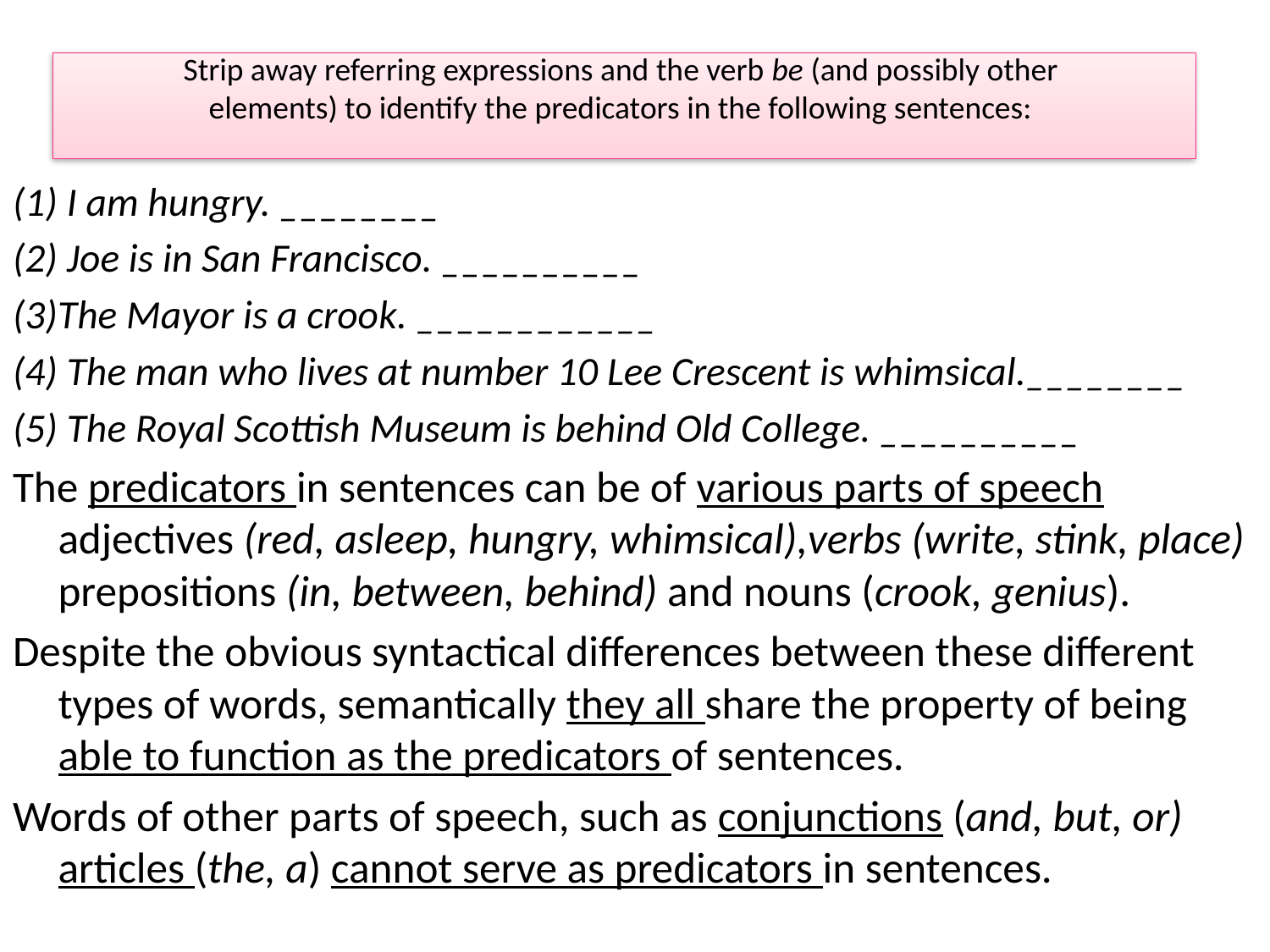

# Strip away referring expressions and the verb be (and possibly other elements) to identify the predicators in the following sentences:
(1) I am hungry. ________
(2) Joe is in San Francisco. __________
(3)The Mayor is a crook. ____________
(4) The man who lives at number 10 Lee Crescent is whimsical.________
(5) The Royal Scottish Museum is behind Old College. __________
The predicators in sentences can be of various parts of speech adjectives (red, asleep, hungry, whimsical),verbs (write, stink, place) prepositions (in, between, behind) and nouns (crook, genius).
Despite the obvious syntactical differences between these different types of words, semantically they all share the property of being able to function as the predicators of sentences.
Words of other parts of speech, such as conjunctions (and, but, or) articles (the, a) cannot serve as predicators in sentences.